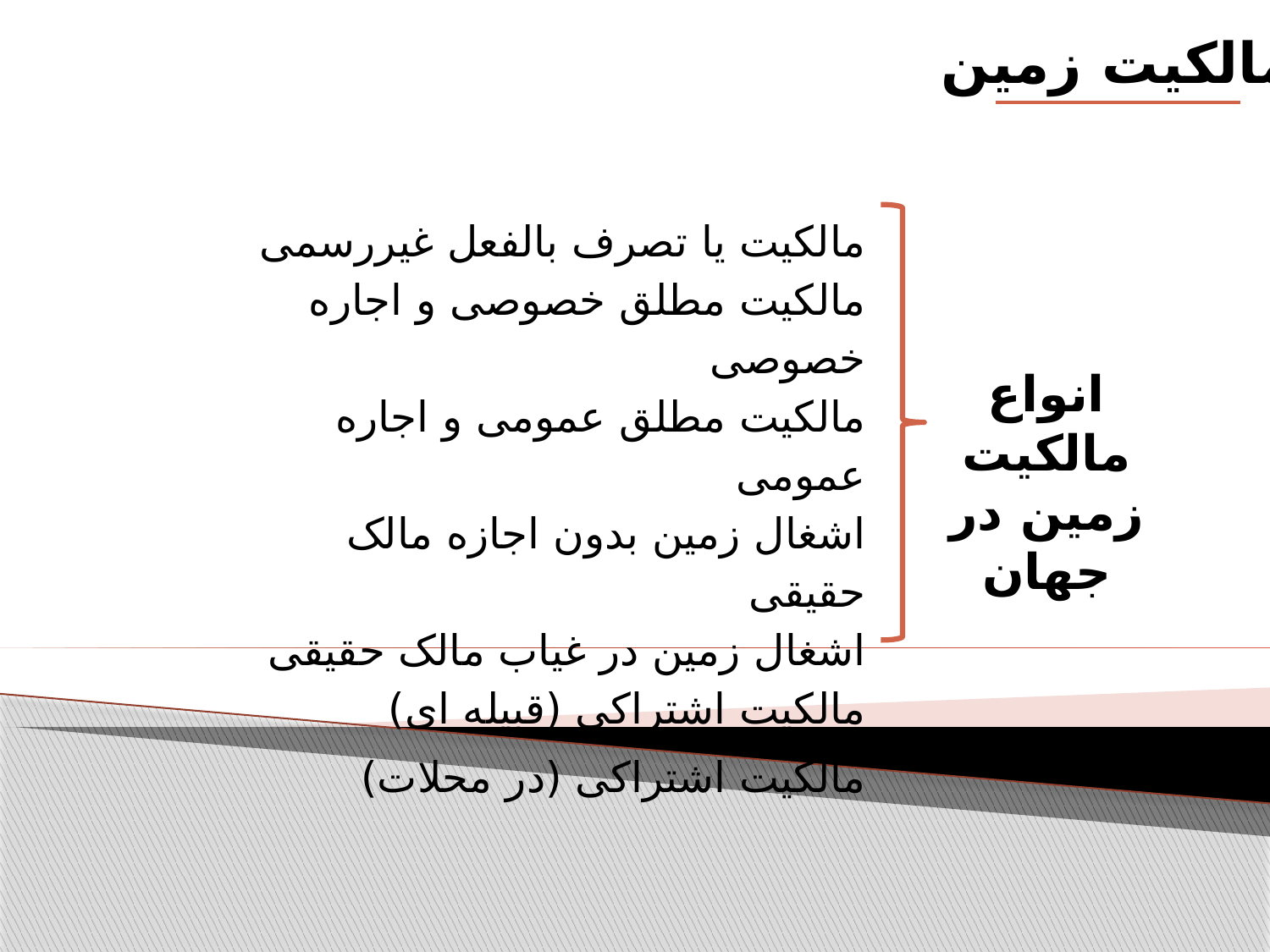

مالکیت زمین
مالکیت یا تصرف بالفعل غیررسمی
مالکیت مطلق خصوصی و اجاره خصوصی
مالکیت مطلق عمومی و اجاره عمومی
اشغال زمین بدون اجازه مالک حقیقی
اشغال زمین در غیاب مالک حقیقی
مالکیت اشتراکی (قبیله ای)
مالکیت اشتراکی (در محلات)

انواع مالکیت زمین در جهان